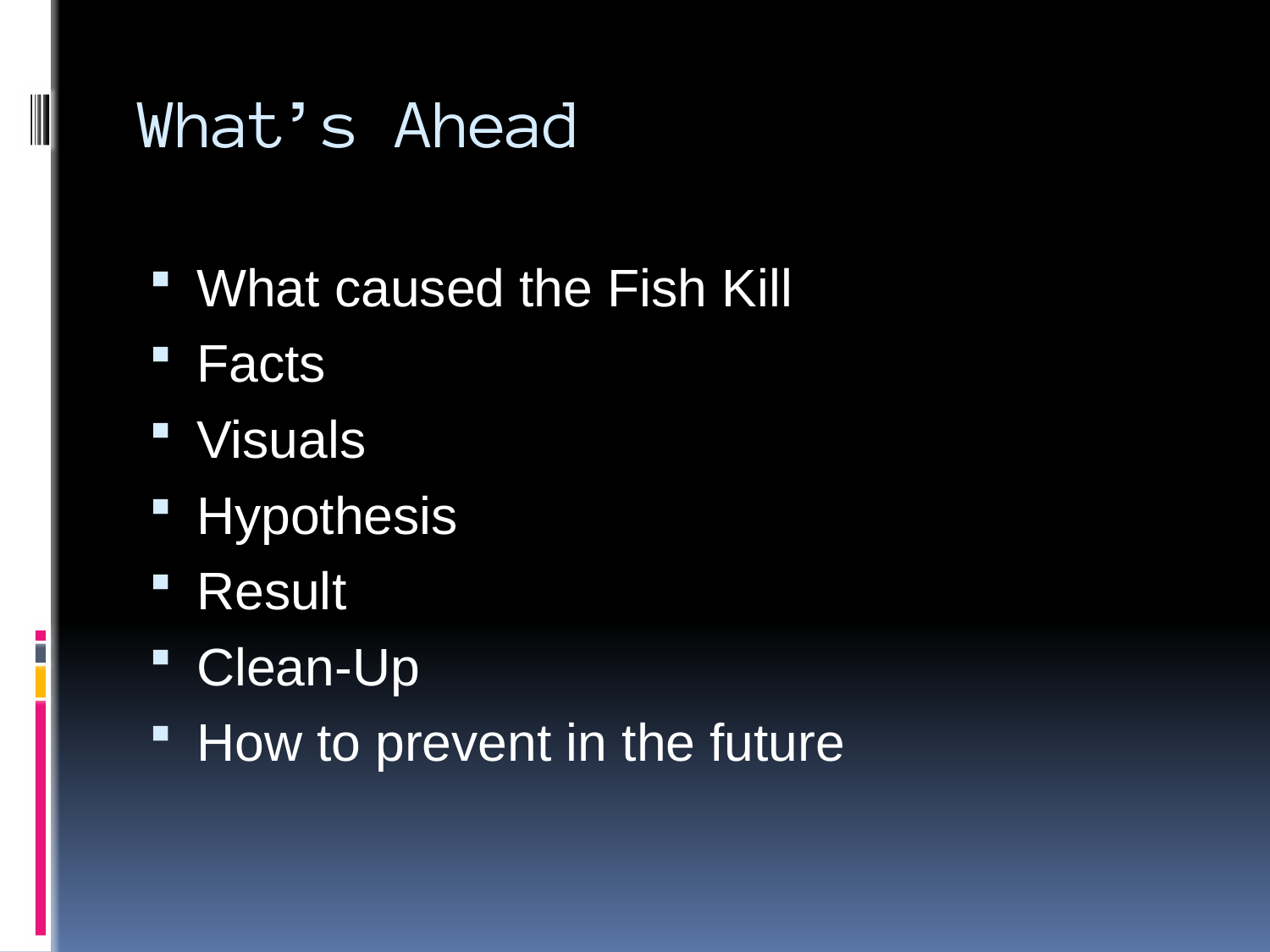

# What’s Ahead
What caused the Fish Kill
Facts
Visuals
Hypothesis
Result
Clean-Up
How to prevent in the future